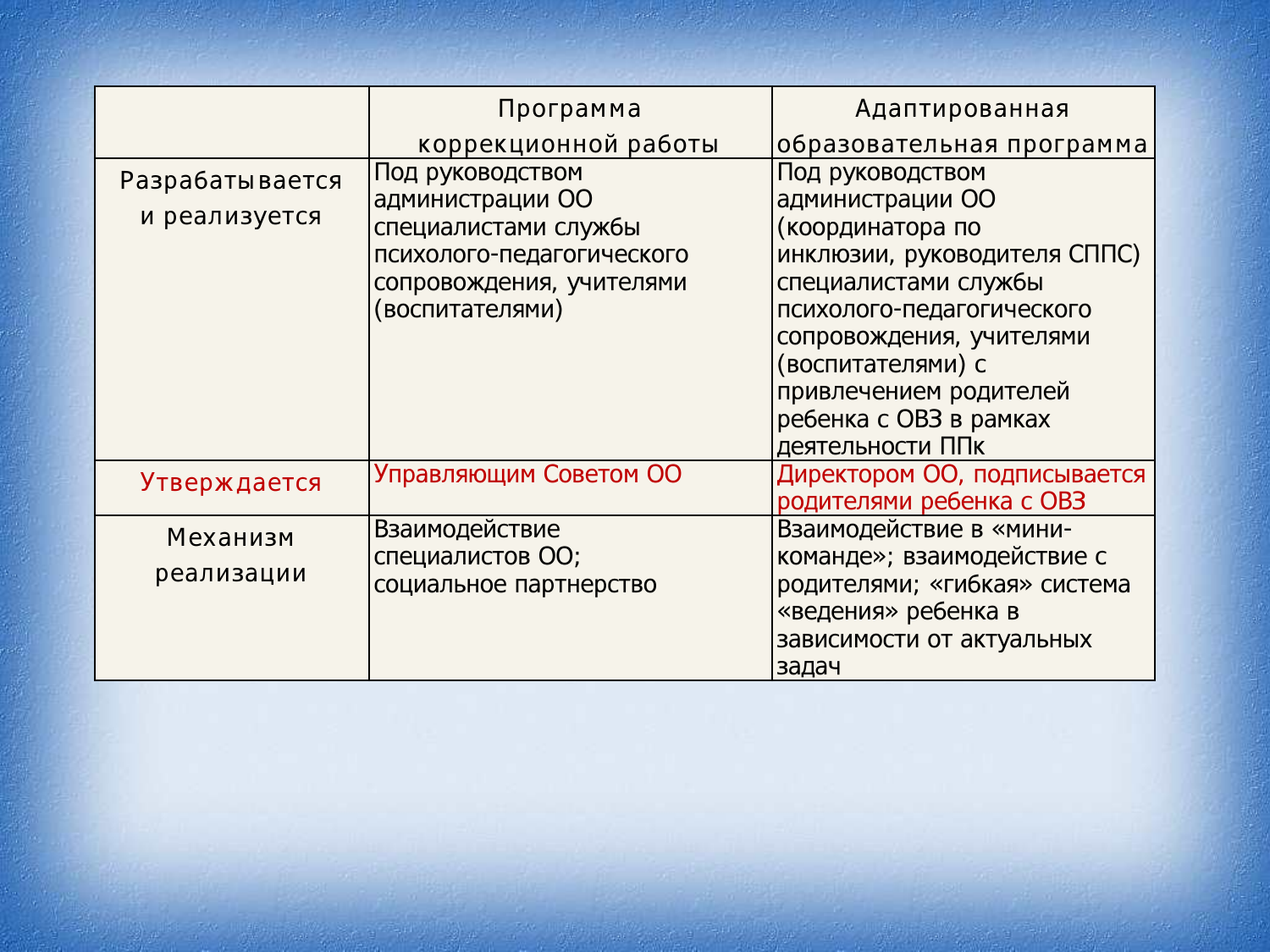

|  | Программа коррекционной работы | Адаптированная образовательная программа |
| --- | --- | --- |
| Разрабатывается и реализуется | Под руководством администрации ОО специалистами службы психолого-педагогического сопровождения, учителями (воспитателями) | Под руководством администрации ОО (координатора по инклюзии, руководителя СППС) специалистами службы психолого-педагогического сопровождения, учителями (воспитателями) с привлечением родителей ребенка с ОВЗ в рамках деятельности ППк |
| Утверждается | Управляющим Советом ОО | Директором ОО, подписывается родителями ребенка с ОВЗ |
| Механизм реализации | Взаимодействие специалистов ОО; социальное партнерство | Взаимодействие в «мини-команде»; взаимодействие с родителями; «гибкая» система «ведения» ребенка в зависимости от актуальных задач |